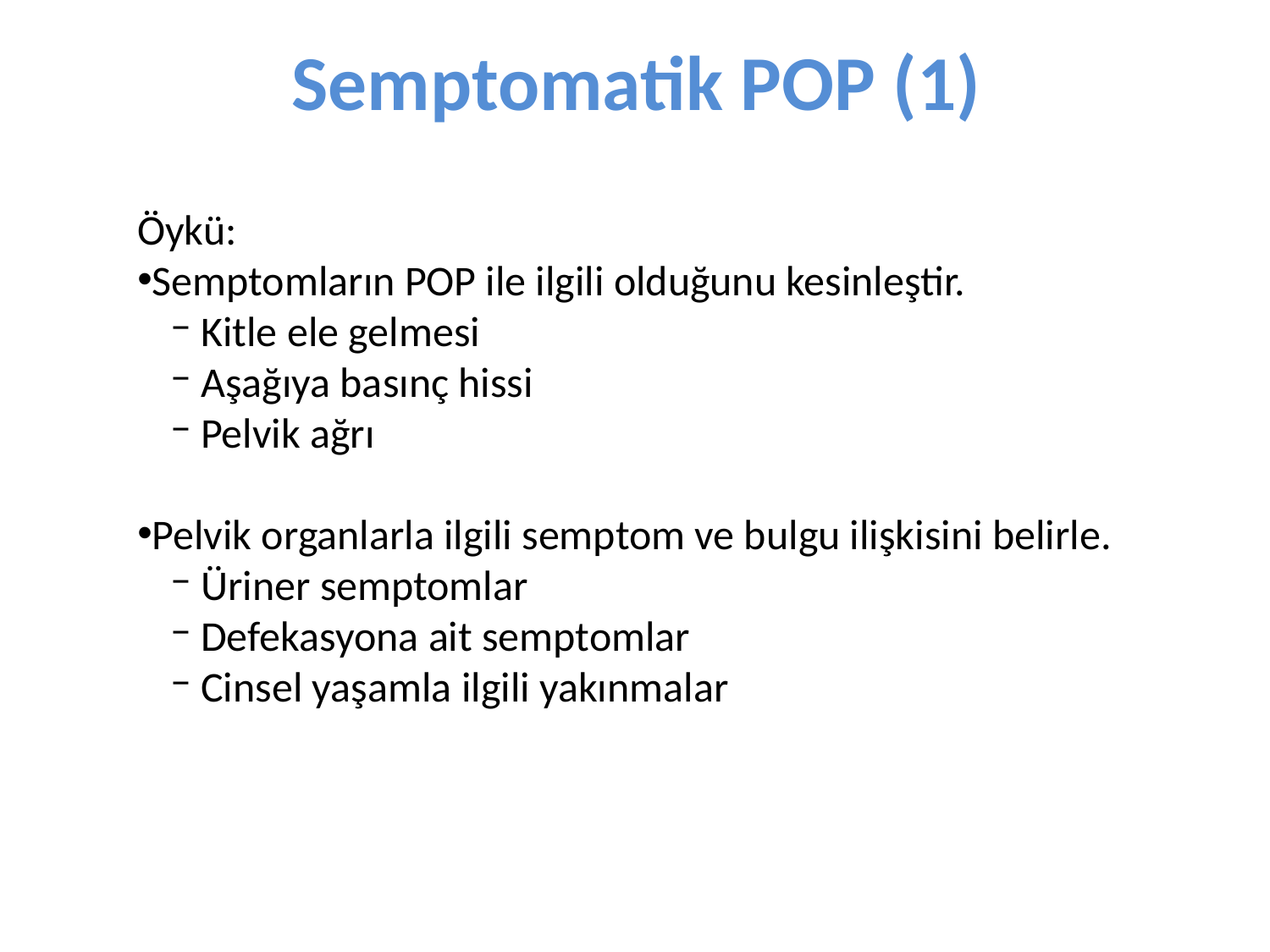

# Semptomatik POP (1)
Öykü:
Semptomların POP ile ilgili olduğunu kesinleştir.
Kitle ele gelmesi
Aşağıya basınç hissi
Pelvik ağrı

Pelvik organlarla ilgili semptom ve bulgu ilişkisini belirle.
Üriner semptomlar
Defekasyona ait semptomlar
Cinsel yaşamla ilgili yakınmalar